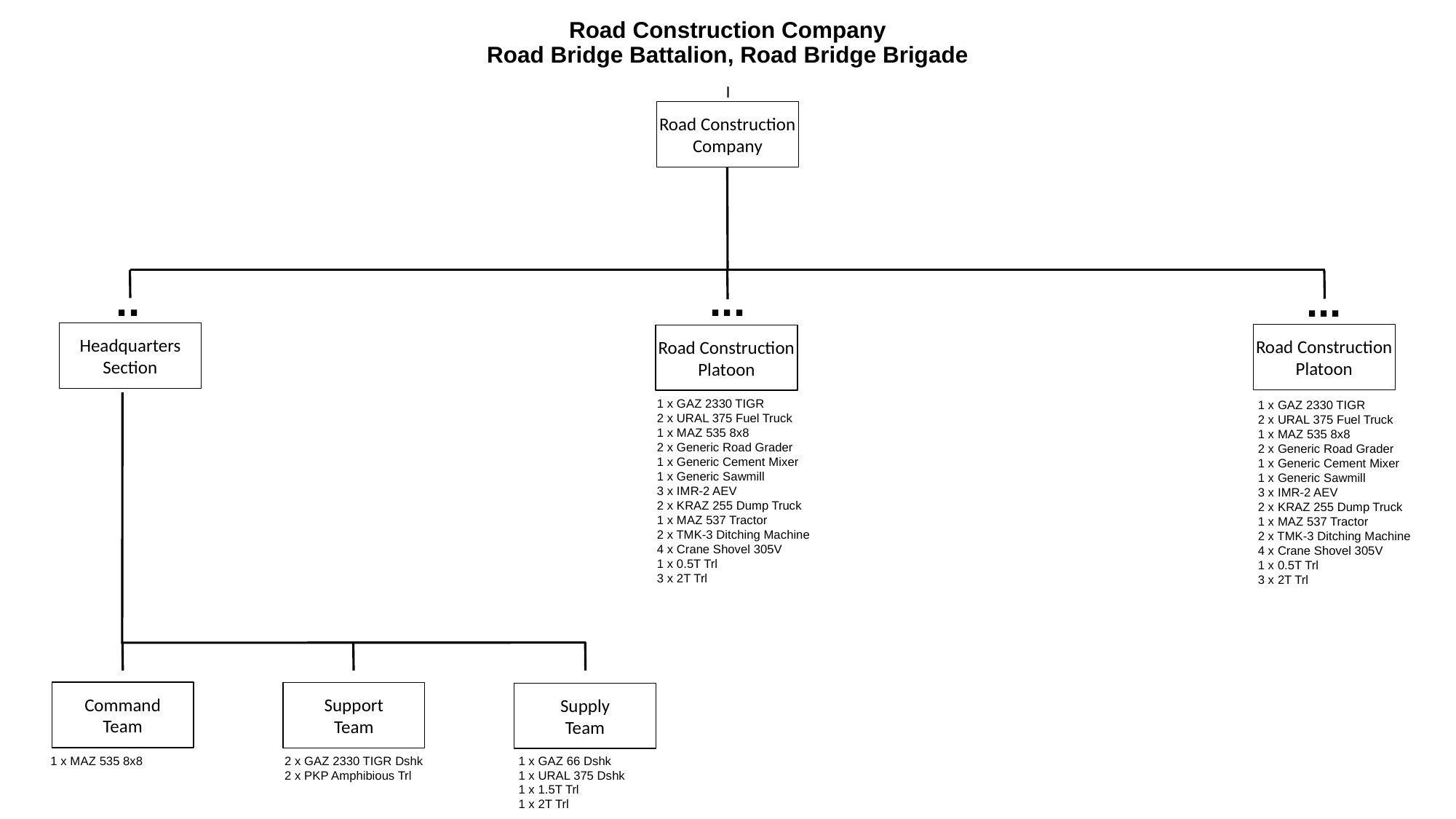

# Road Construction Company Road Bridge Battalion, Road Bridge Brigade
I
Road Construction
Company
..
...
...
Headquarters
Section
Road Construction
Platoon
Road Construction
Platoon
1 x GAZ 2330 TIGR
2 x URAL 375 Fuel Truck
1 x MAZ 535 8x8
2 x Generic Road Grader
1 x Generic Cement Mixer
1 x Generic Sawmill
3 x IMR-2 AEV
2 x KRAZ 255 Dump Truck
1 x MAZ 537 Tractor
2 x TMK-3 Ditching Machine
4 x Crane Shovel 305V
1 x 0.5T Trl
3 x 2T Trl
1 x GAZ 2330 TIGR
2 x URAL 375 Fuel Truck
1 x MAZ 535 8x8
2 x Generic Road Grader
1 x Generic Cement Mixer
1 x Generic Sawmill
3 x IMR-2 AEV
2 x KRAZ 255 Dump Truck
1 x MAZ 537 Tractor
2 x TMK-3 Ditching Machine
4 x Crane Shovel 305V
1 x 0.5T Trl
3 x 2T Trl
Command
Team
Support
Team
Supply
Team
1 x MAZ 535 8x8
2 x GAZ 2330 TIGR Dshk
2 x PKP Amphibious Trl
1 x GAZ 66 Dshk
1 x URAL 375 Dshk
1 x 1.5T Trl
1 x 2T Trl